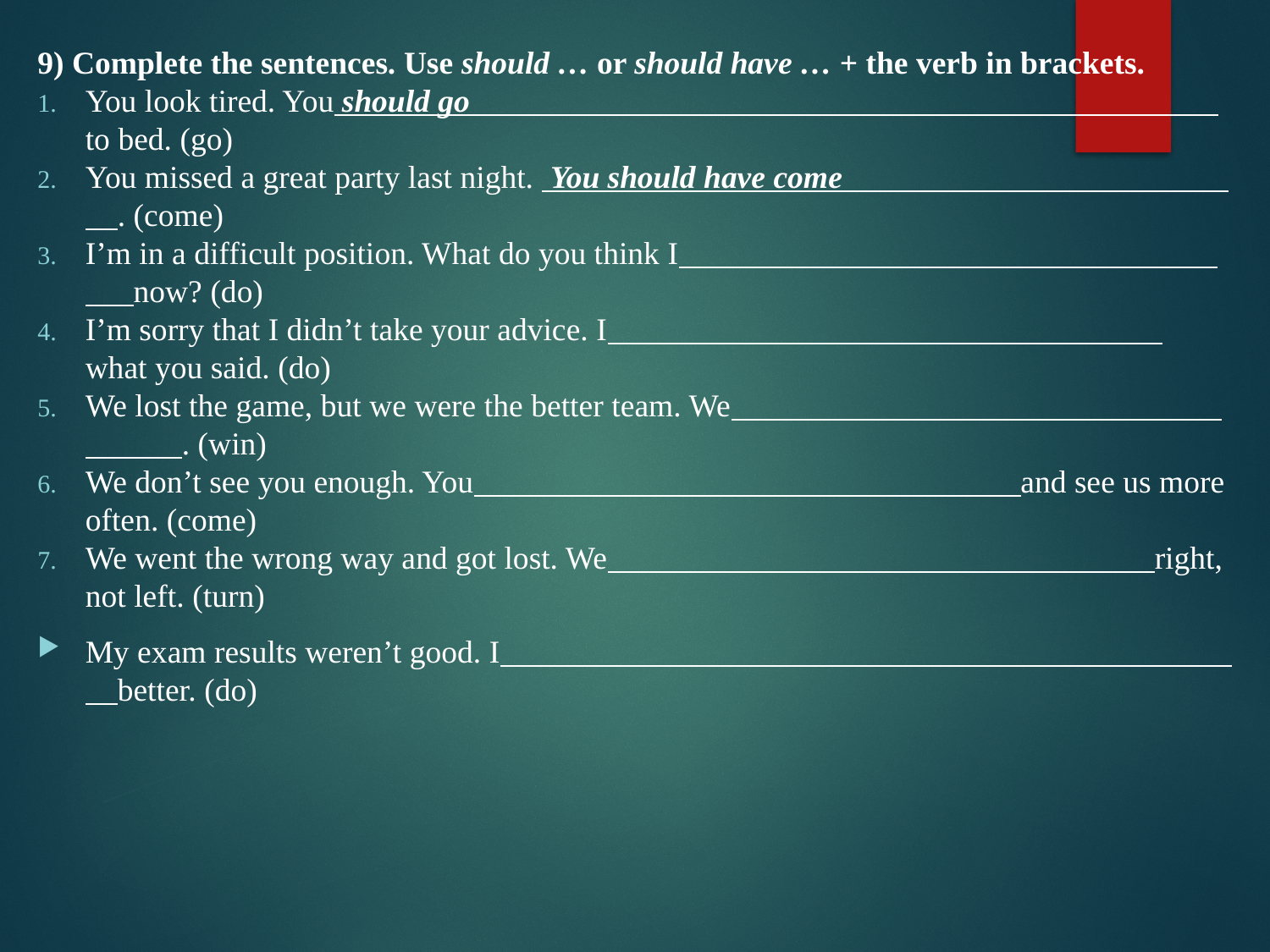

9) Complete the sentences. Use should … or should have … + the verb in brackets.
You look tired. You should go                                                                                              to bed. (go)
You missed a great party last night.  You should have come                                                     . (come)
I’m in a difficult position. What do you think I                                                                          now? (do)
I’m sorry that I didn’t take your advice. I                                                                      what you said. (do)
We lost the game, but we were the better team. We                                                                          . (win)
We don’t see you enough. You                                                                    and see us more often. (come)
We went the wrong way and got lost. We                                                                    right, not left. (turn)
My exam results weren’t good. I                                                                                                better. (do)